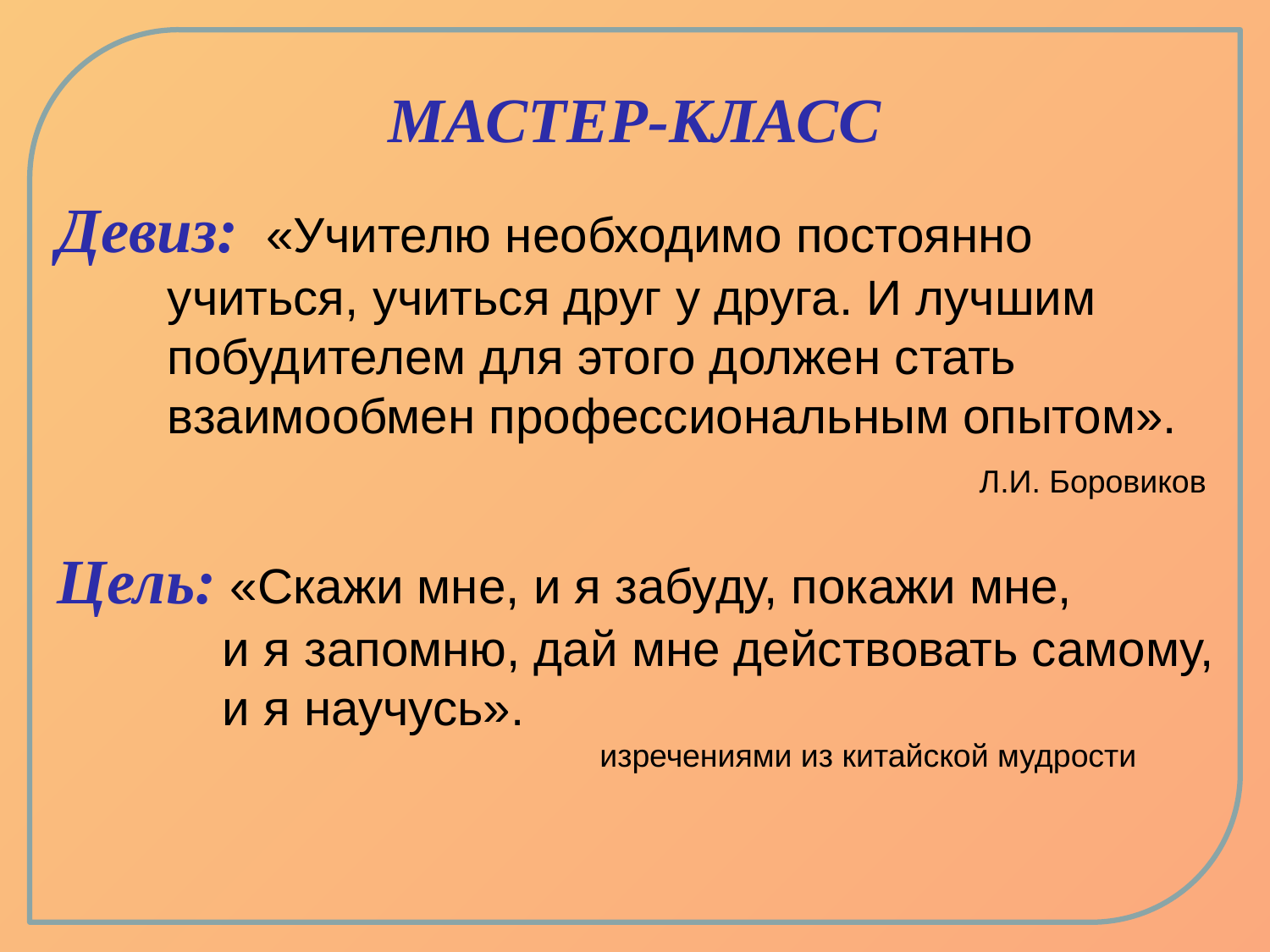

# МАСТЕР-КЛАСС
Девиз:  «Учителю необходимо постоянно
        учиться, учиться друг у друга. И лучшим
        побудителем для этого должен стать
        взаимообмен профессиональным опытом».
                                                                   Л.И. Боровиков
Цель: «Скажи мне, и я забуду, покажи мне,
            и я запомню, дай мне действовать самому,
            и я научусь».
                                                             изречениями из китайской мудрости